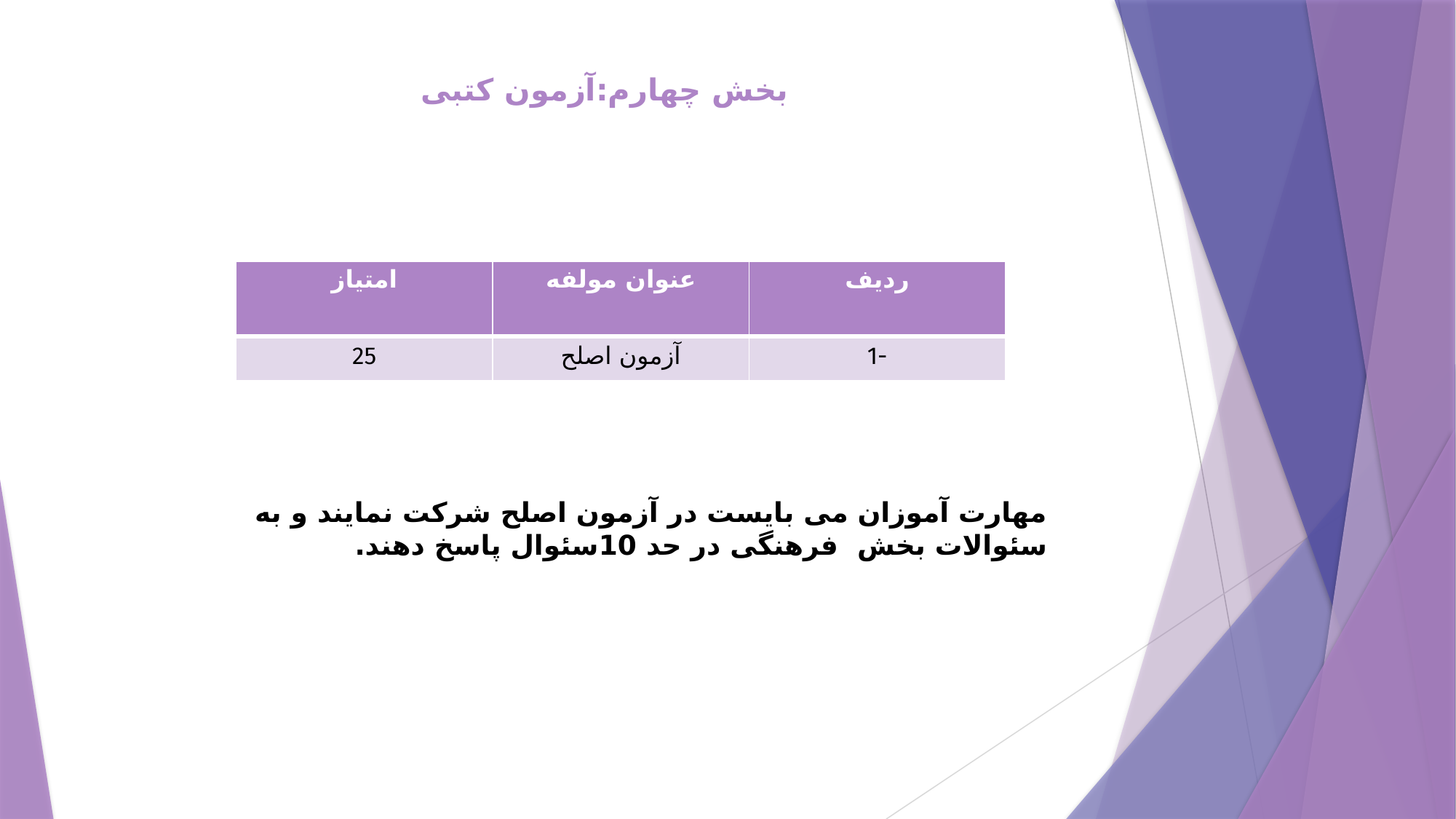

# بخش چهارم:آزمون کتبی
| امتیاز | عنوان مولفه | ردیف |
| --- | --- | --- |
| 25 | آزمون اصلح | 1- |

مهارت آموزان می بایست در آزمون اصلح شرکت نمایند و به سئوالات بخش  فرهنگی در حد 10سئوال پاسخ دهند.